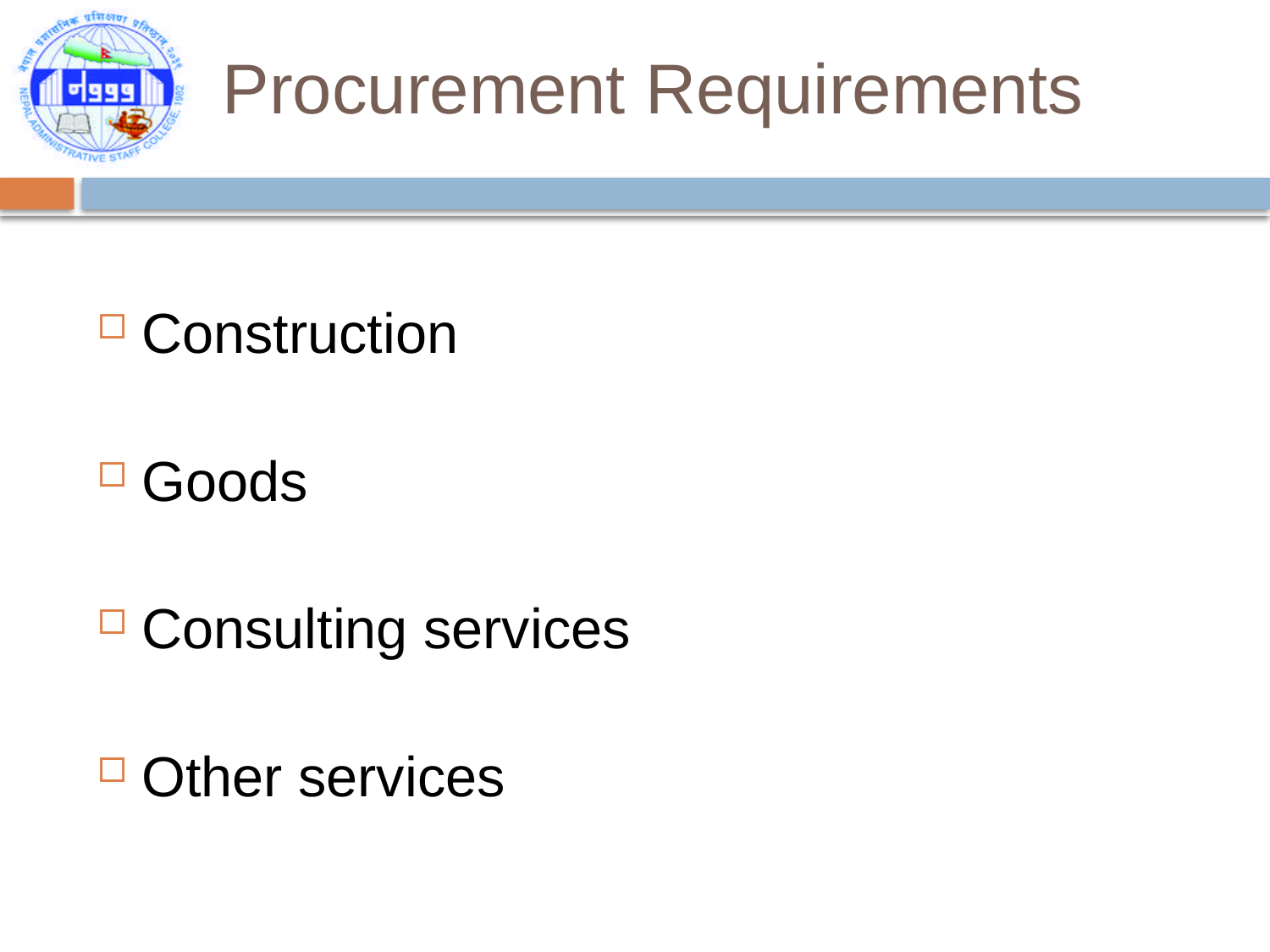

# Procurement Requirements
Construction
Goods
Consulting services
Other services